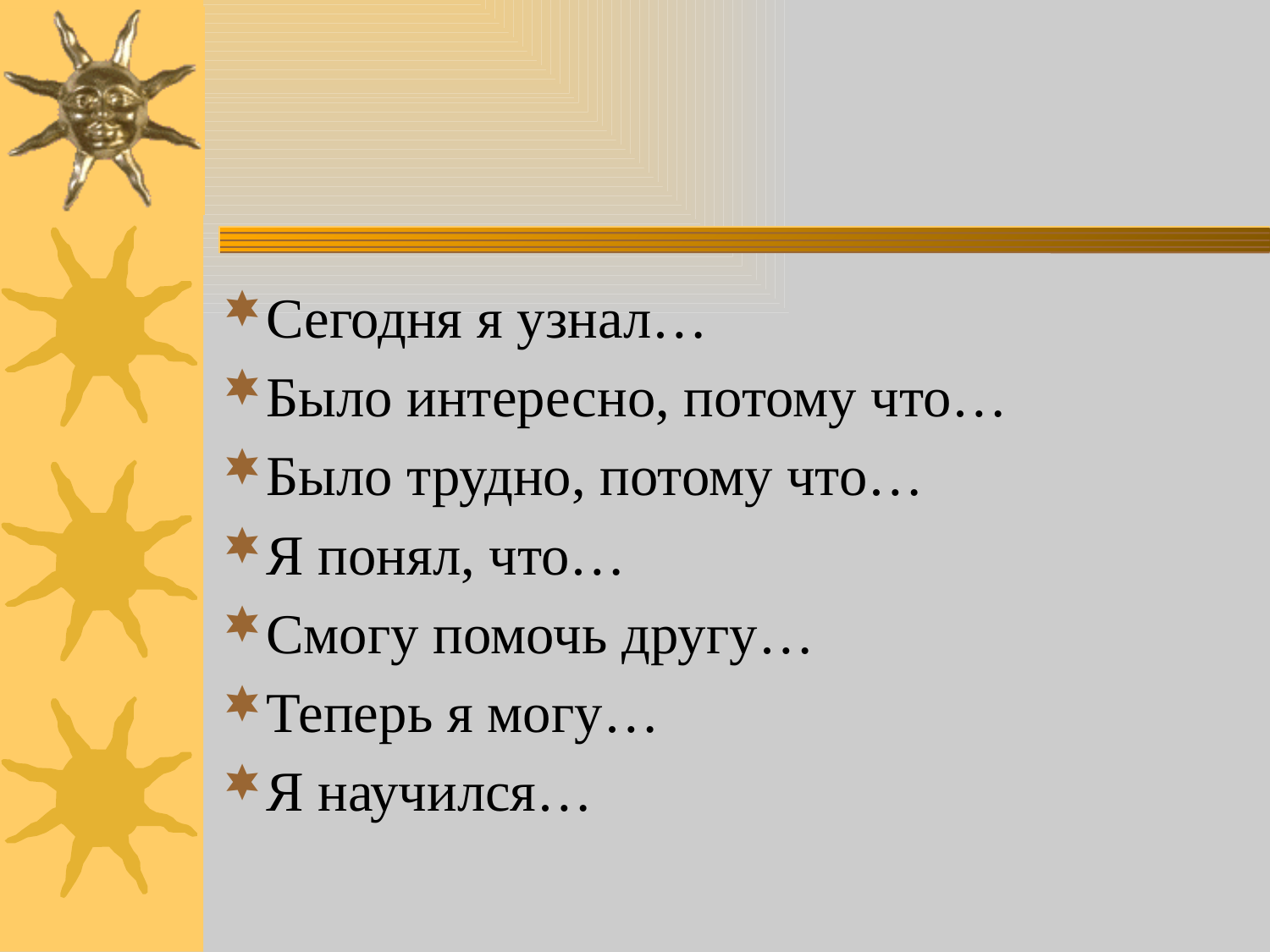

#
Сегодня я узнал…
Было интересно, потому что…
Было трудно, потому что…
Я понял, что…
Смогу помочь другу…
Теперь я могу…
Я научился…